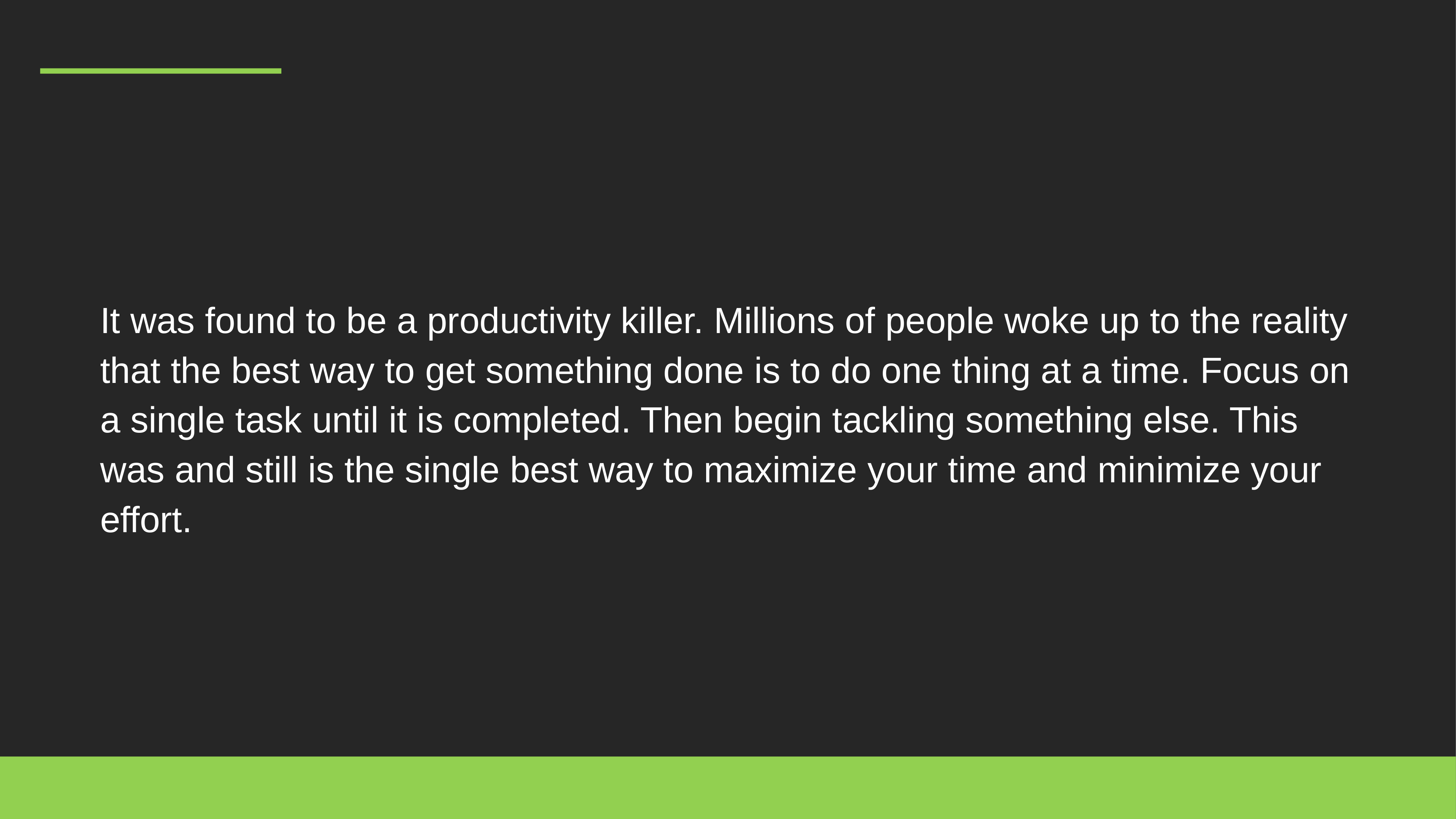

It was found to be a productivity killer. Millions of people woke up to the reality that the best way to get something done is to do one thing at a time. Focus on a single task until it is completed. Then begin tackling something else. This was and still is the single best way to maximize your time and minimize your effort.